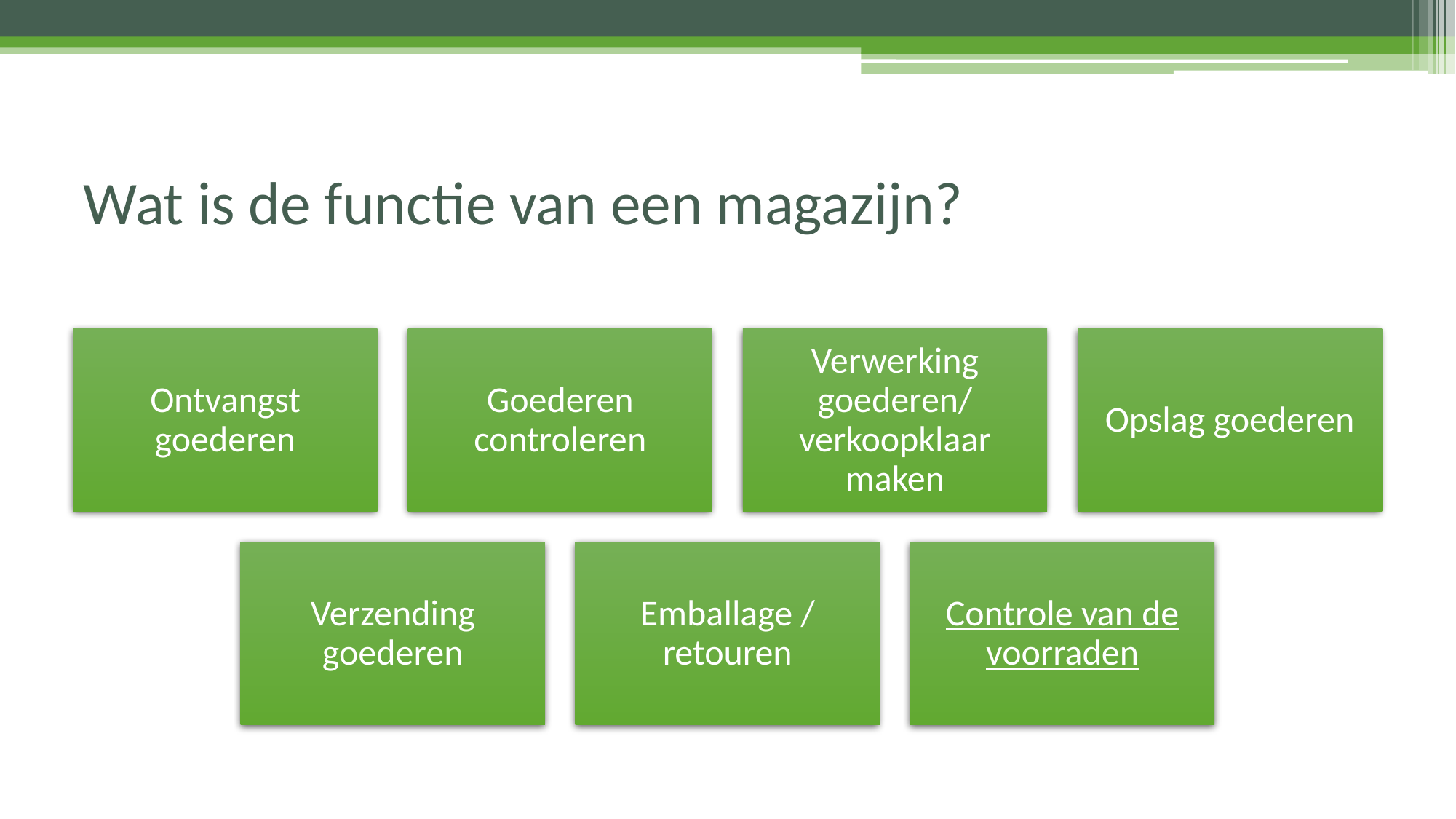

# Wat is de functie van een magazijn?
Ontvangst goederen
Goederen controleren
Verwerking goederen/ verkoopklaar maken
Opslag goederen
Verzending goederen
Emballage / retouren
Controle van de voorraden